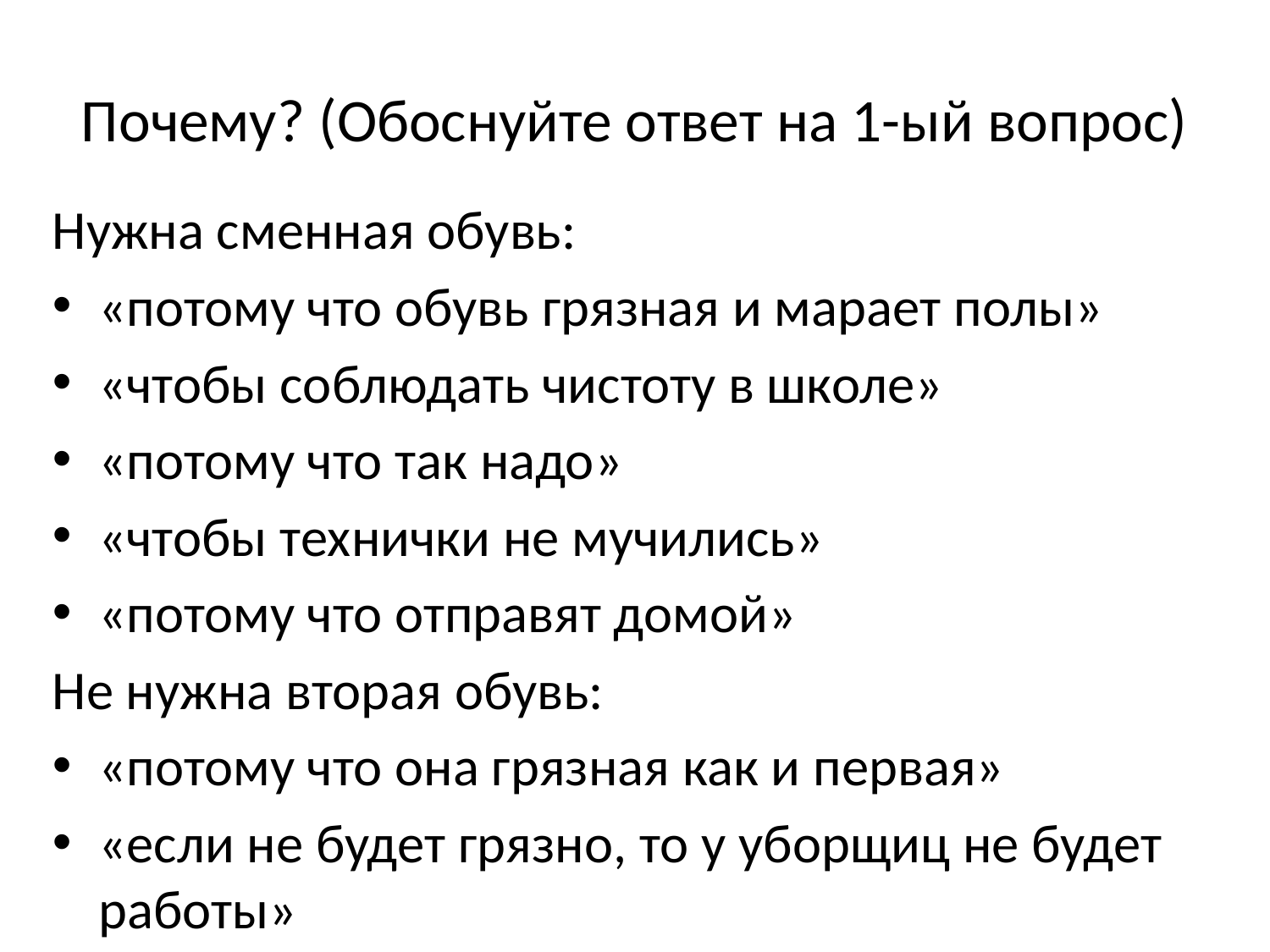

# Почему? (Обоснуйте ответ на 1-ый вопрос)
Нужна сменная обувь:
«потому что обувь грязная и марает полы»
«чтобы соблюдать чистоту в школе»
«потому что так надо»
«чтобы технички не мучились»
«потому что отправят домой»
Не нужна вторая обувь:
«потому что она грязная как и первая»
«если не будет грязно, то у уборщиц не будет работы»